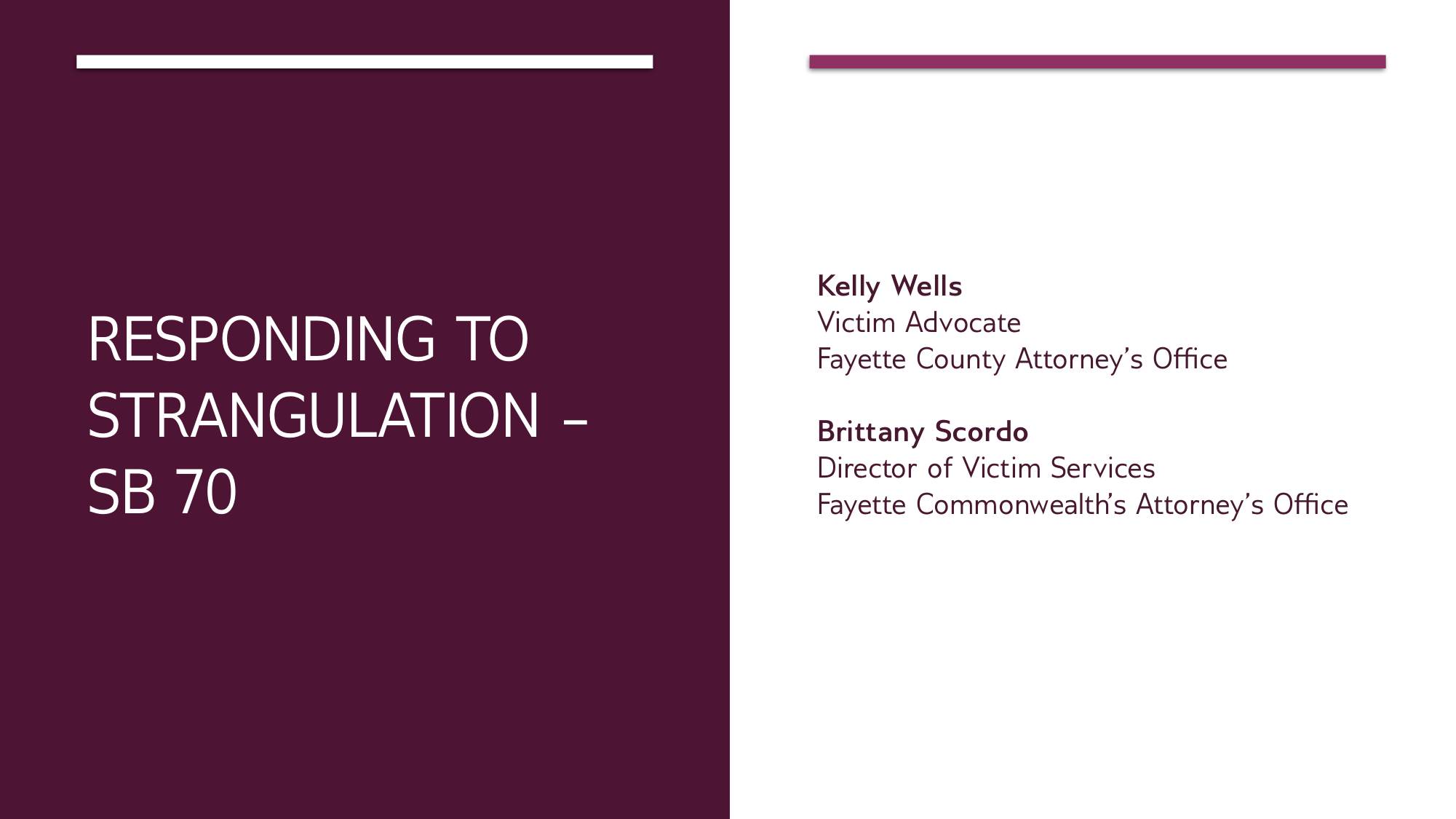

# RESPONDING TO STRANGULATION – SB 70
Kelly Wells
Victim Advocate
Fayette County Attorney’s Office

Brittany Scordo
Director of Victim Services
Fayette Commonwealth’s Attorney’s Office